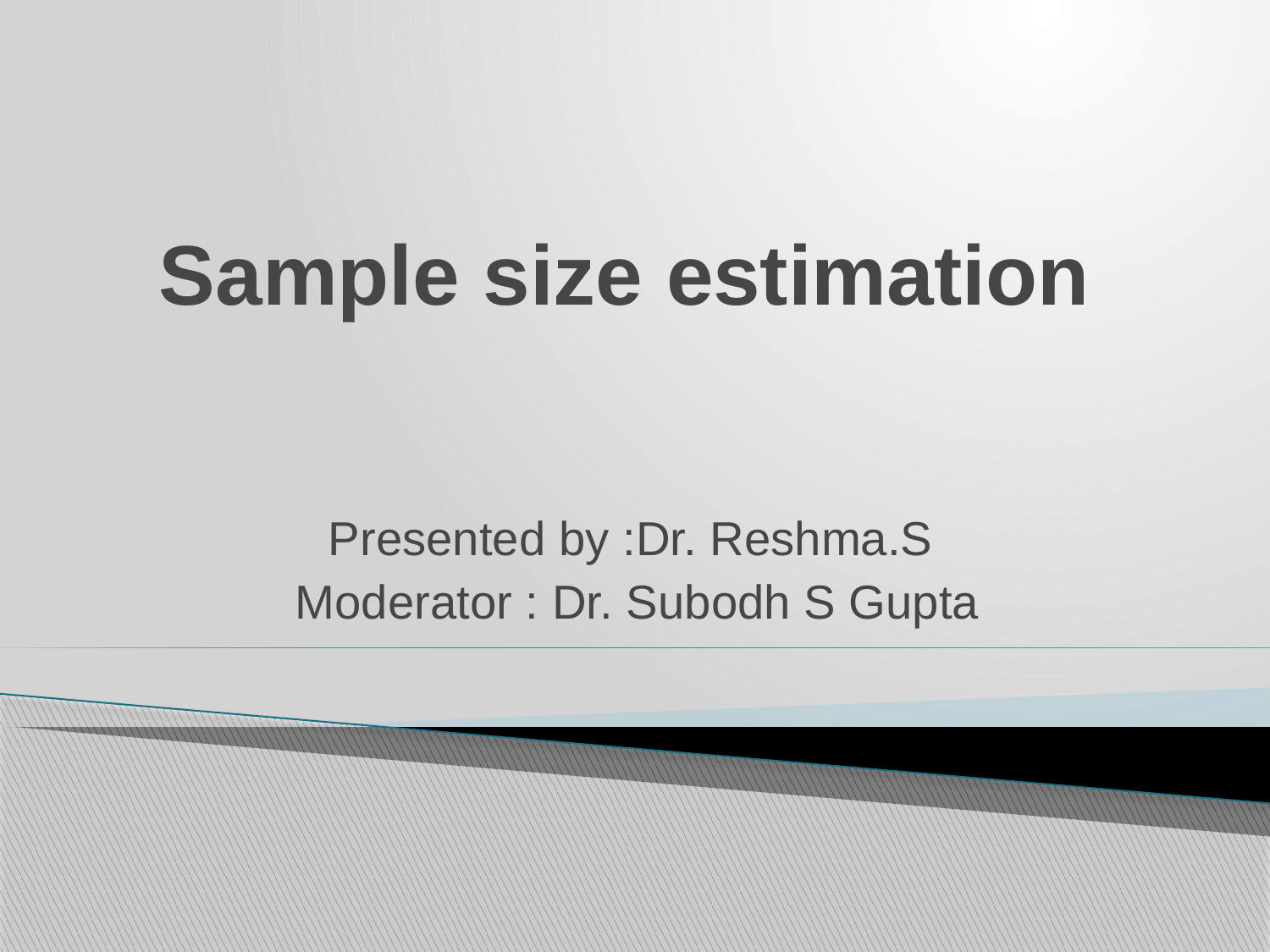

# Sample size estimation
Presented by :Dr. Reshma.S
 Moderator : Dr. Subodh S Gupta